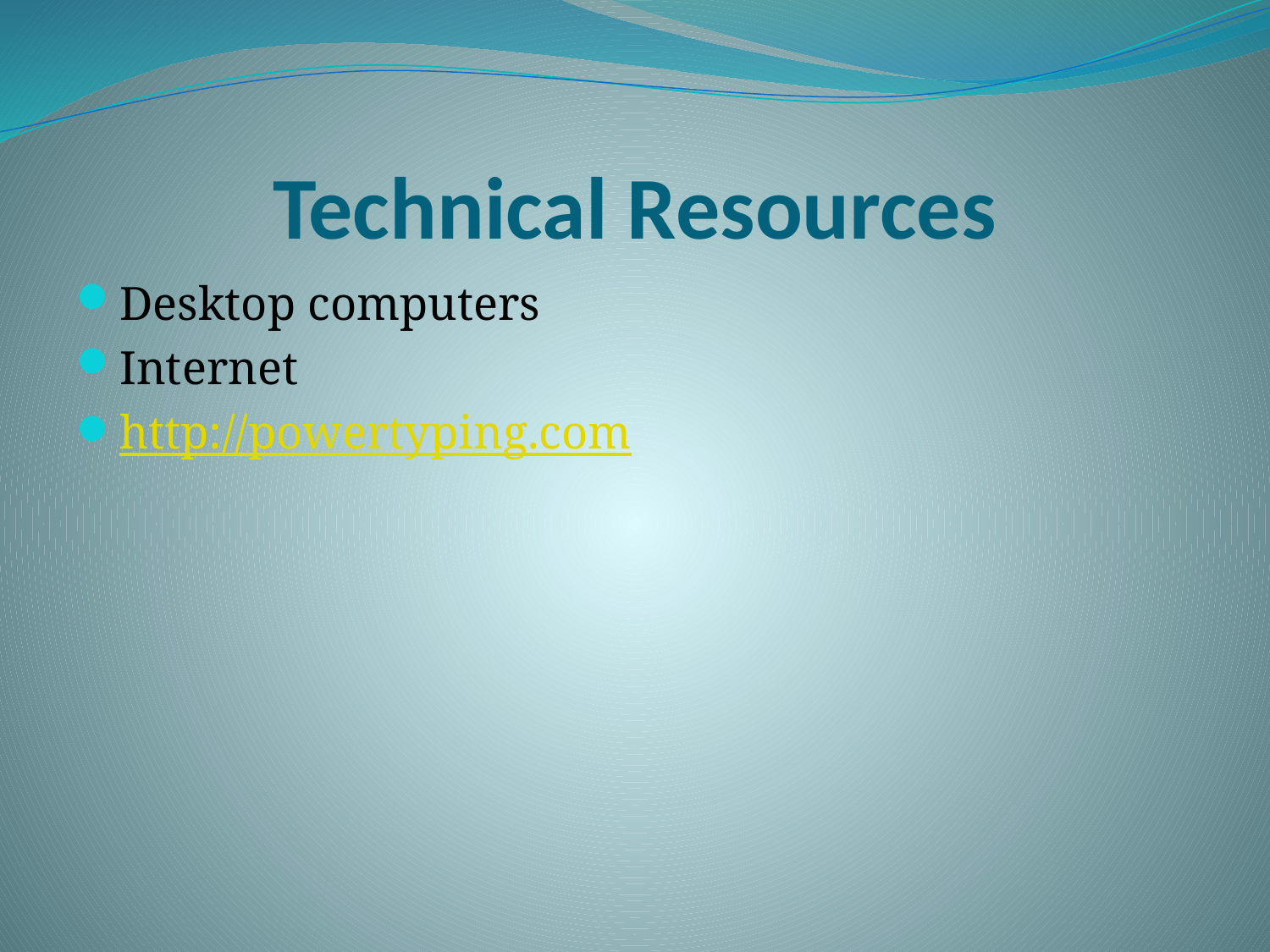

# Technical Resources
Desktop computers
Internet
http://powertyping.com